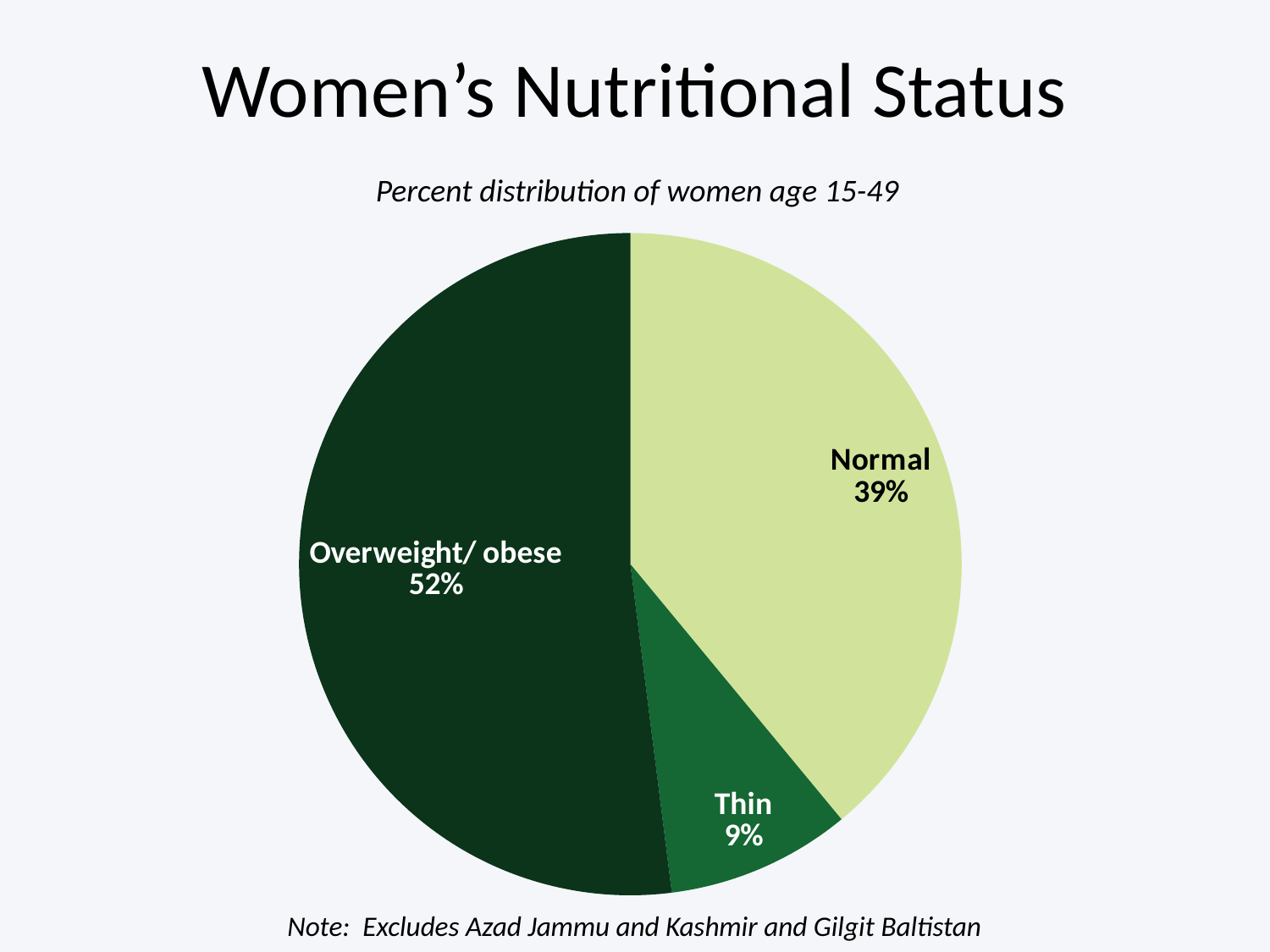

# Women’s Nutritional Status
Percent distribution of women age 15-49

### Chart

| Category | Series 1 |
|---|---|
| Normal | 39.0 |
| Thin | 9.0 |
| Overweight/ obese | 52.0 |
Note:  Excludes Azad Jammu and Kashmir and Gilgit Baltistan